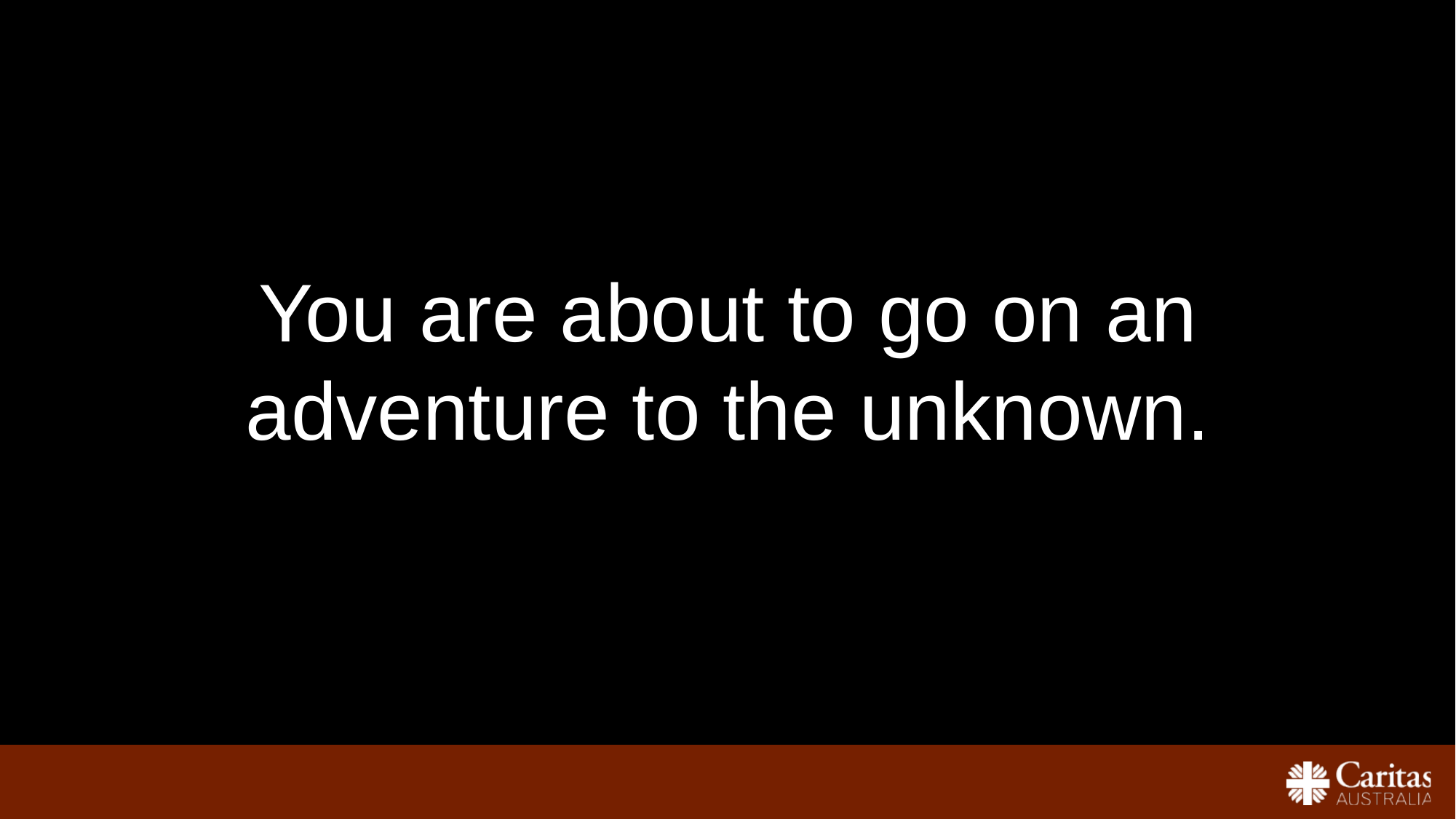

You are about to go on an adventure to the unknown.